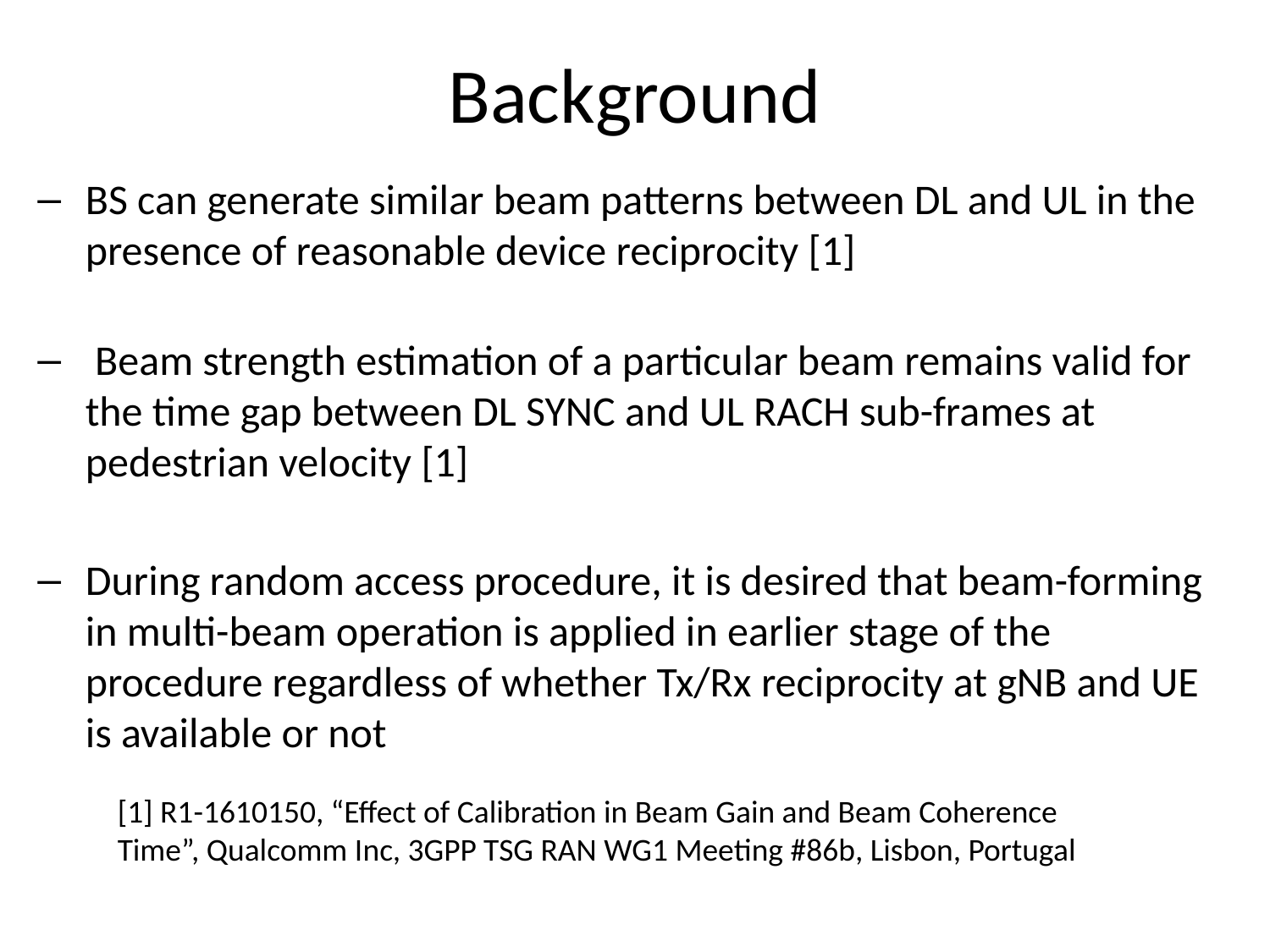

# Background
BS can generate similar beam patterns between DL and UL in the presence of reasonable device reciprocity [1]
 Beam strength estimation of a particular beam remains valid for the time gap between DL SYNC and UL RACH sub-frames at pedestrian velocity [1]

During random access procedure, it is desired that beam-forming in multi-beam operation is applied in earlier stage of the procedure regardless of whether Tx/Rx reciprocity at gNB and UE is available or not

[1] R1-1610150, “Effect of Calibration in Beam Gain and Beam Coherence Time”, Qualcomm Inc, 3GPP TSG RAN WG1 Meeting #86b, Lisbon, Portugal